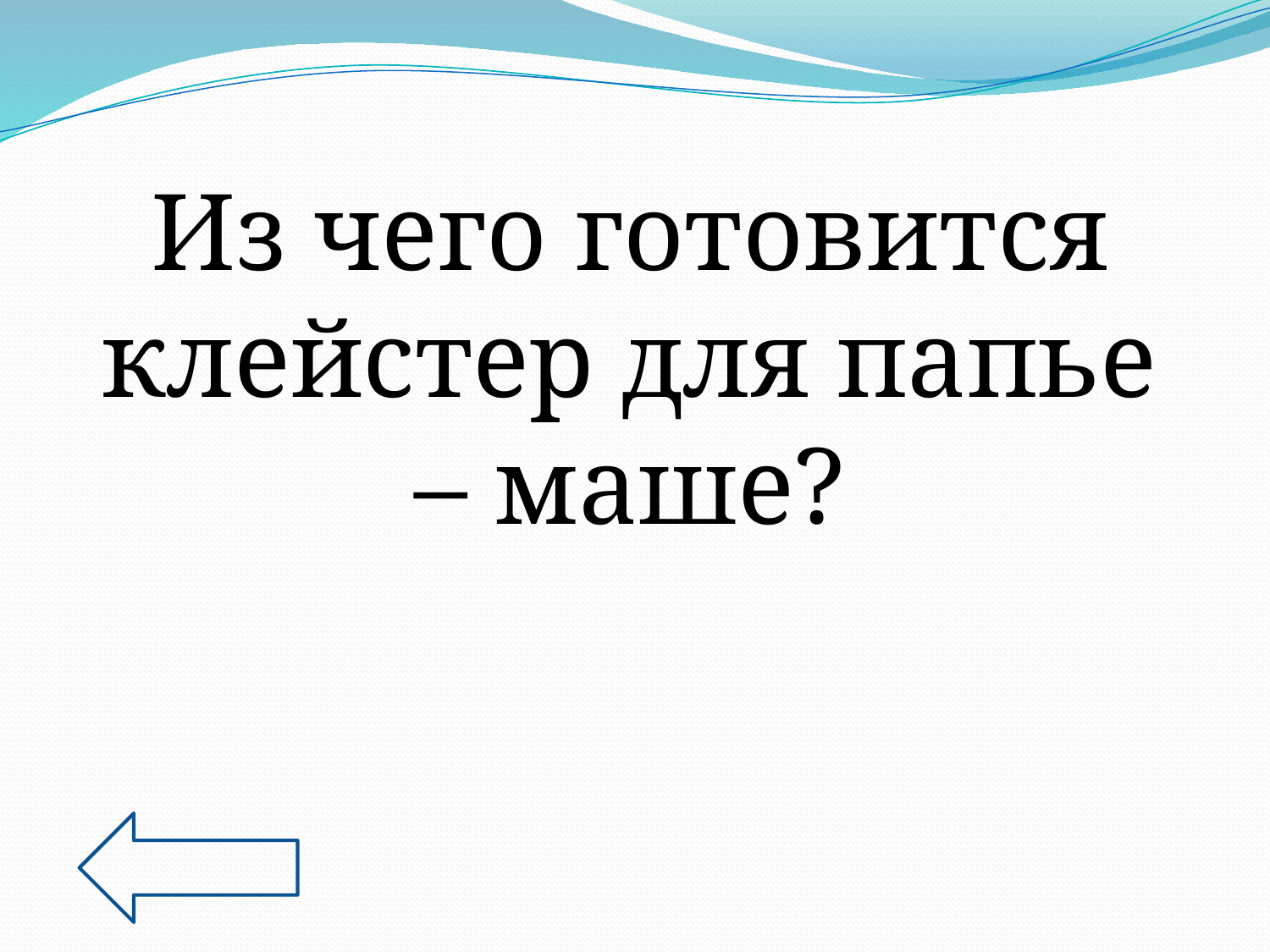

Из чего готовится клейстер для папье – маше?